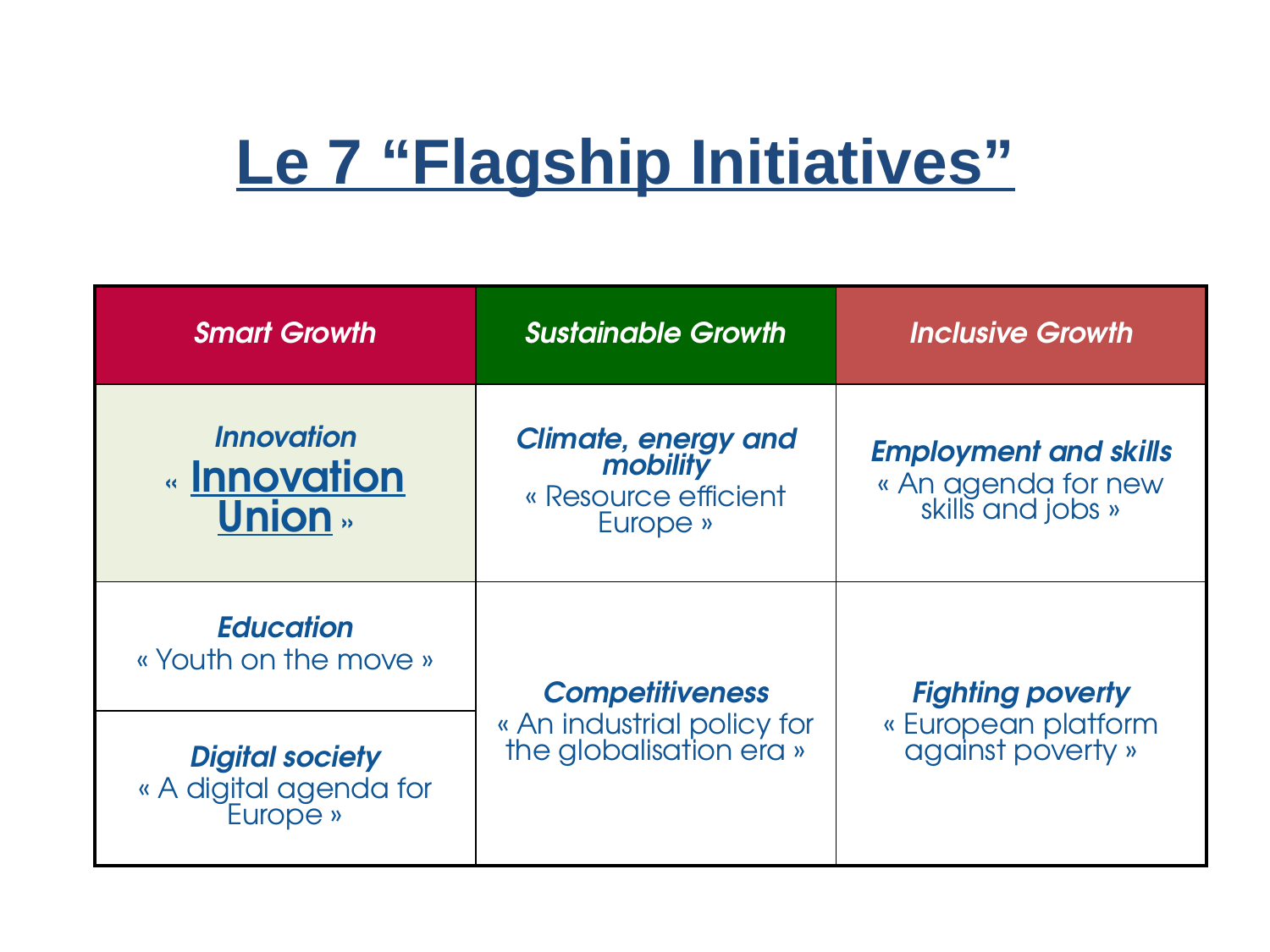

# Le 7 “Flagship Initiatives”
| Smart Growth | Sustainable Growth | Inclusive Growth |
| --- | --- | --- |
| Innovation « Innovation Union » | Climate, energy and mobility « Resource efficient Europe » | Employment and skills « An agenda for new skills and jobs » |
| Education « Youth on the move » | Competitiveness « An industrial policy for the globalisation era » | Fighting poverty « European platform against poverty » |
| Digital society « A digital agenda for Europe » |  |  |